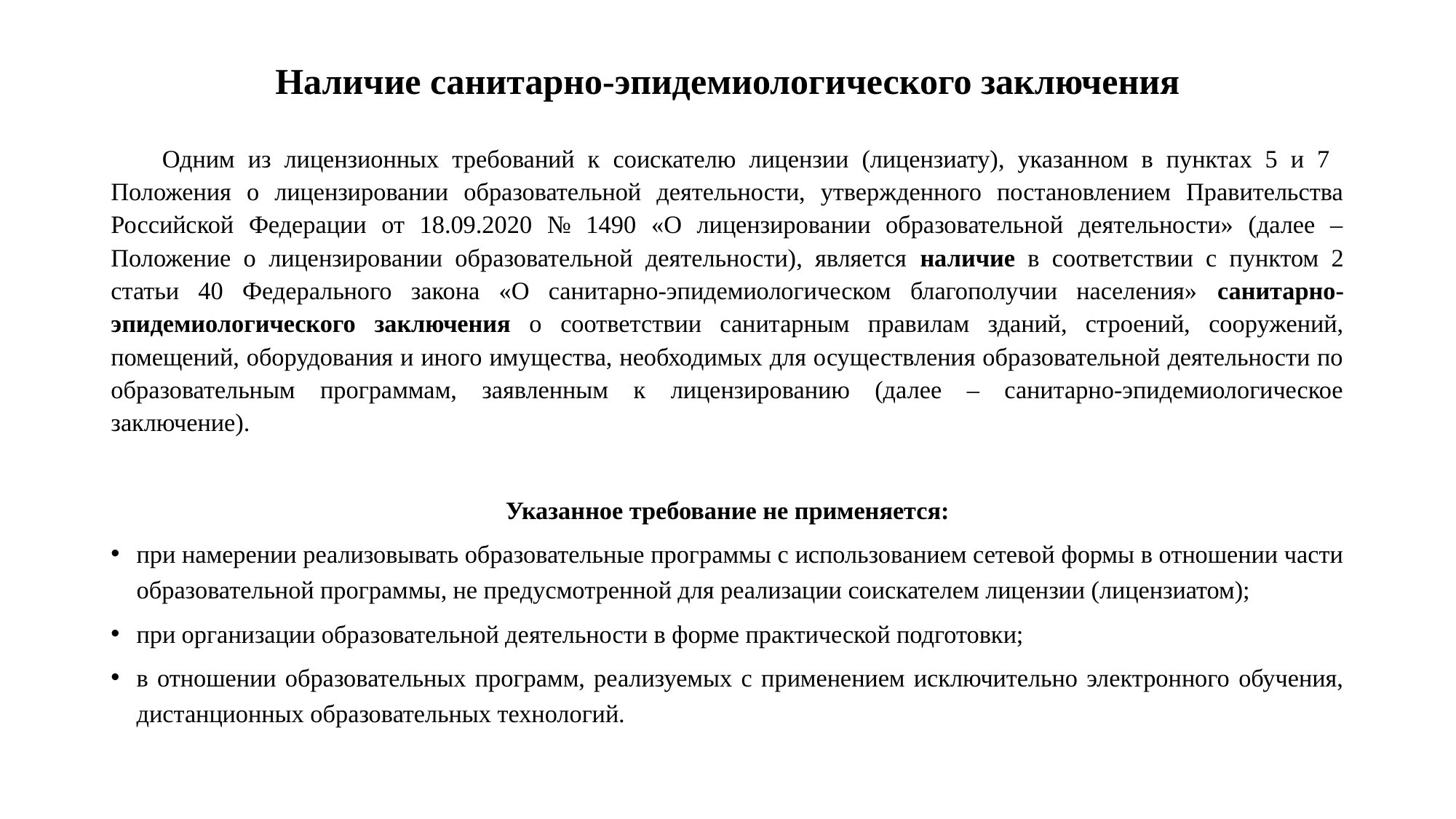

# Наличие санитарно-эпидемиологического заключения
Одним из лицензионных требований к соискателю лицензии (лицензиату), указанном в пунктах 5 и 7  Положения о лицензировании образовательной деятельности, утвержденного постановлением Правительства Российской Федерации от 18.09.2020 № 1490 «О лицензировании образовательной деятельности» (далее – Положение о лицензировании образовательной деятельности), является наличие в соответствии с пунктом 2 статьи 40 Федерального закона «О санитарно-эпидемиологическом благополучии населения» санитарно-эпидемиологического заключения о соответствии санитарным правилам зданий, строений, сооружений, помещений, оборудования и иного имущества, необходимых для осуществления образовательной деятельности по образовательным программам, заявленным к лицензированию (далее – санитарно-эпидемиологическое заключение).

Указанное требование не применяется:
при намерении реализовывать образовательные программы с использованием сетевой формы в отношении части образовательной программы, не предусмотренной для реализации соискателем лицензии (лицензиатом);
при организации образовательной деятельности в форме практической подготовки;
в отношении образовательных программ, реализуемых с применением исключительно электронного обучения, дистанционных образовательных технологий.